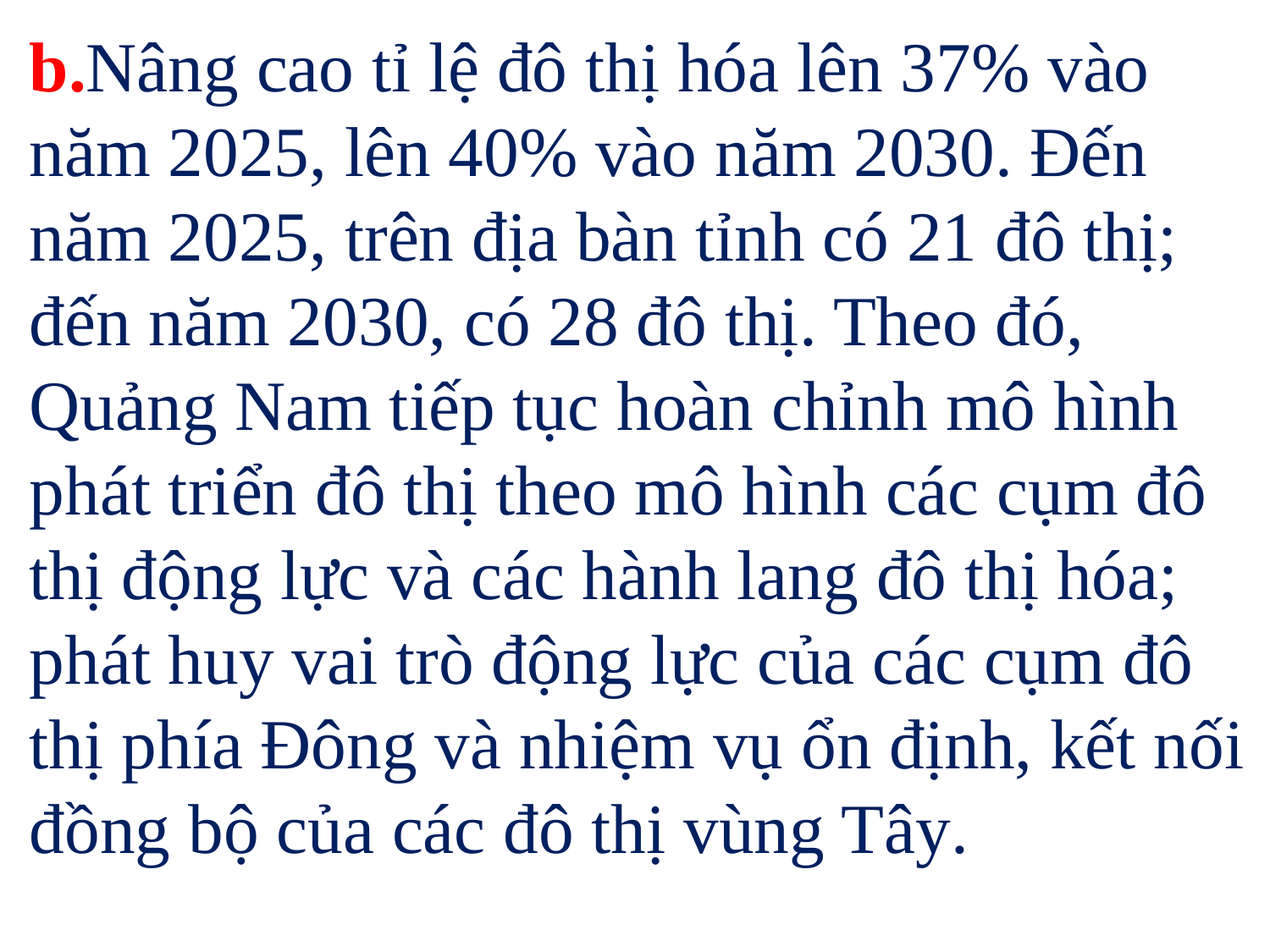

b.Nâng cao tỉ lệ đô thị hóa lên 37% vào năm 2025, lên 40% vào năm 2030. Đến năm 2025, trên địa bàn tỉnh có 21 đô thị; đến năm 2030, có 28 đô thị. Theo đó, Quảng Nam tiếp tục hoàn chỉnh mô hình phát triển đô thị theo mô hình các cụm đô thị động lực và các hành lang đô thị hóa; phát huy vai trò động lực của các cụm đô thị phía Đông và nhiệm vụ ổn định, kết nối đồng bộ của các đô thị vùng Tây.